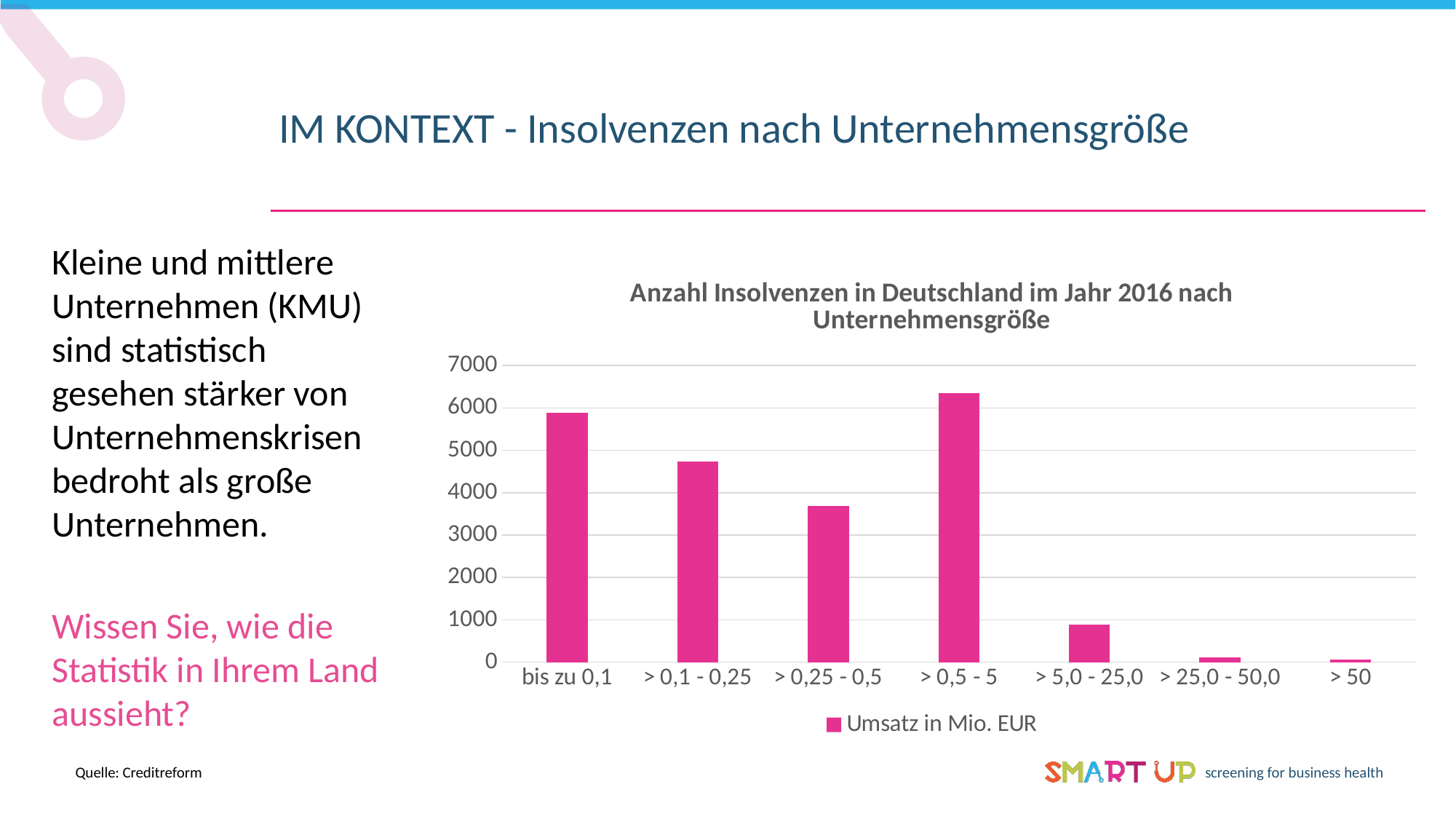

IM KONTEXT - Insolvenzen nach Unternehmensgröße
Kleine und mittlere Unternehmen (KMU) sind statistisch gesehen stärker von Unternehmenskrisen bedroht als große Unternehmen.

Wissen Sie, wie die Statistik in Ihrem Land aussieht?

### Chart: Anzahl Insolvenzen in Deutschland im Jahr 2016 nach Unternehmensgröße

| Category | Umsatz in Mio. EUR |
|---|---|
| bis zu 0,1 | 5880.0 |
| > 0,1 - 0,25 | 4730.0 |
| > 0,25 - 0,5 | 3680.0 |
| > 0,5 - 5 | 6350.0 |
| > 5,0 - 25,0 | 890.0 |
| > 25,0 - 50,0 | 110.0 |
| > 50 | 60.0 |
Quelle: Creditreform